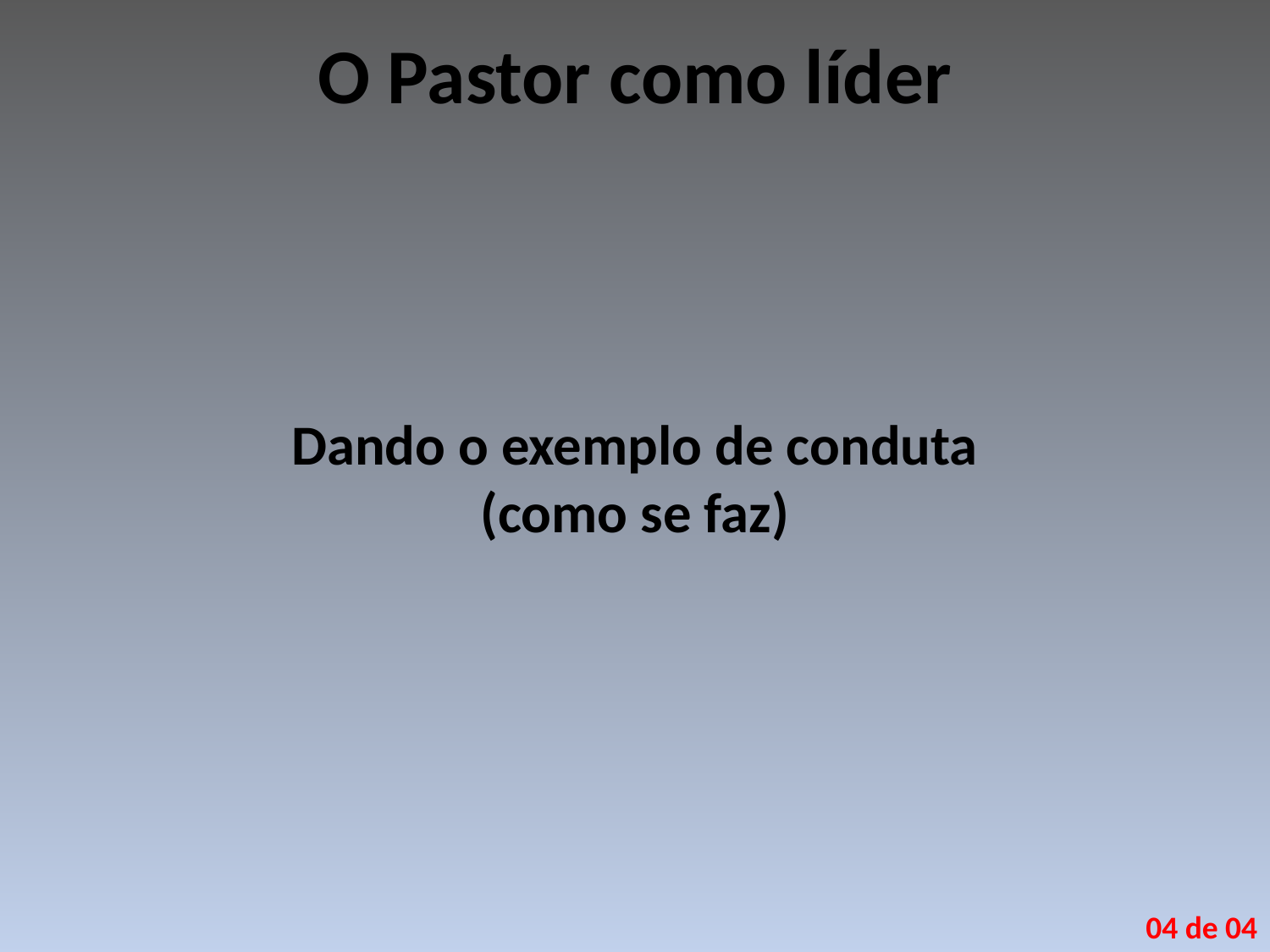

# O Pastor como líder
Dando o exemplo de conduta
(como se faz)
04 de 04